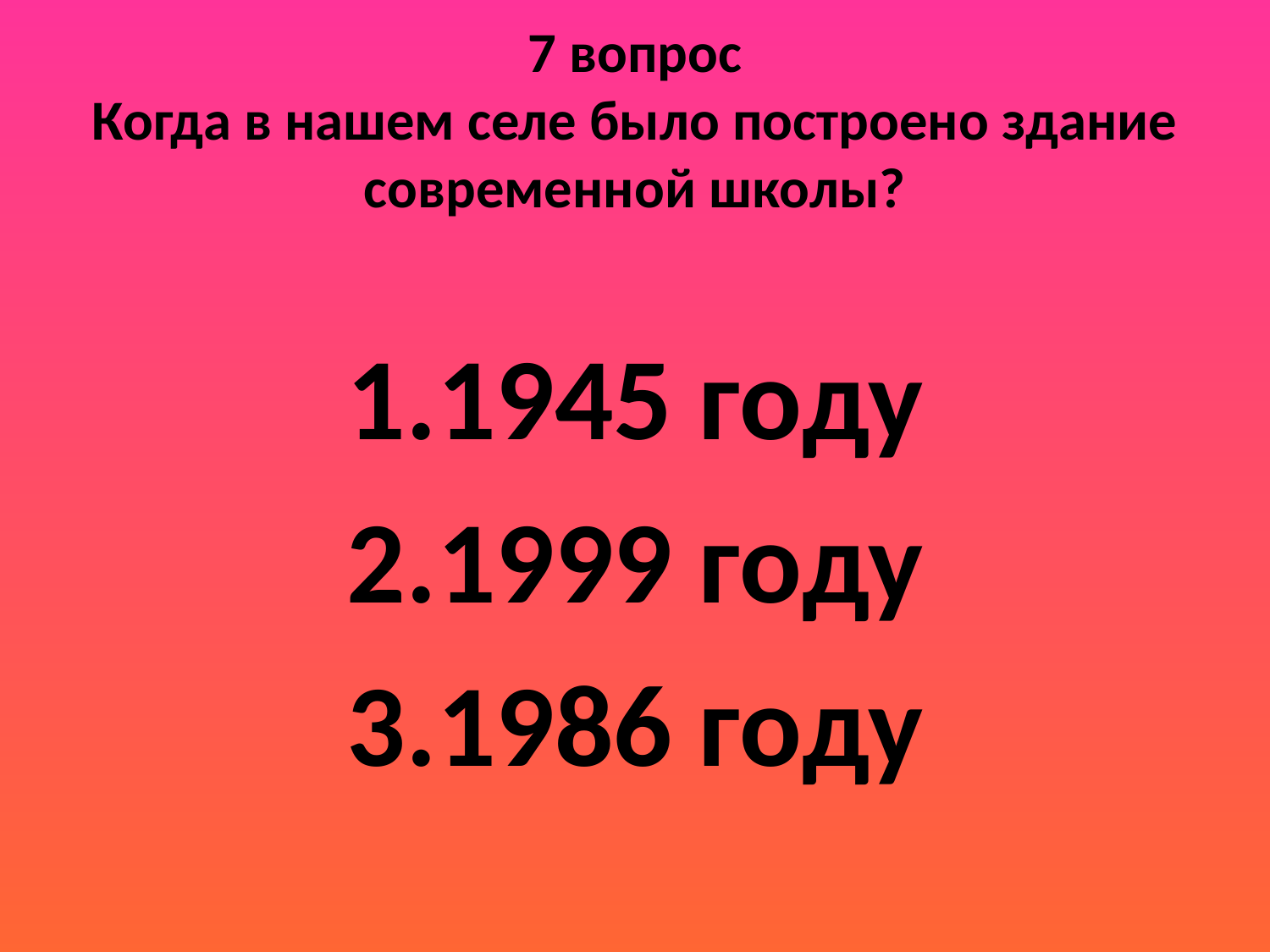

# 7 вопрос Когда в нашем селе было построено здание современной школы?
1945 году
1999 году
1986 году